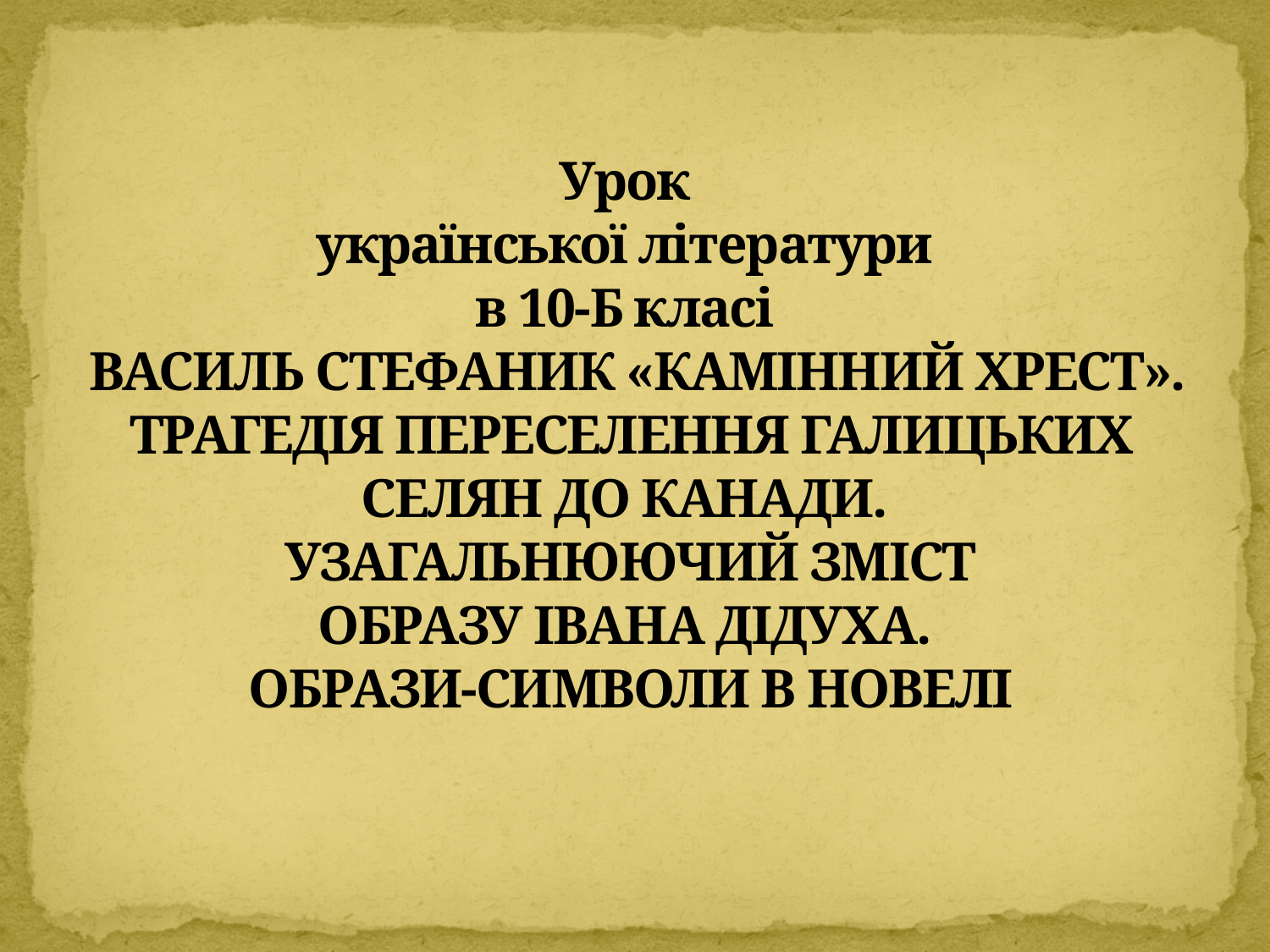

# Урок української літератури в 10-Б класі ВАСИЛЬ СТЕФАНИК «КАМІННИЙ ХРЕСТ». ТРАГЕДІЯ ПЕРЕСЕЛЕННЯ ГАЛИЦЬКИХ СЕЛЯН ДО КАНАДИ. УЗАГАЛЬНЮЮЧИЙ ЗМІСТ ОБРАЗУ ІВАНА ДІДУХА. ОБРАЗИ-СИМВОЛИ В НОВЕЛІ